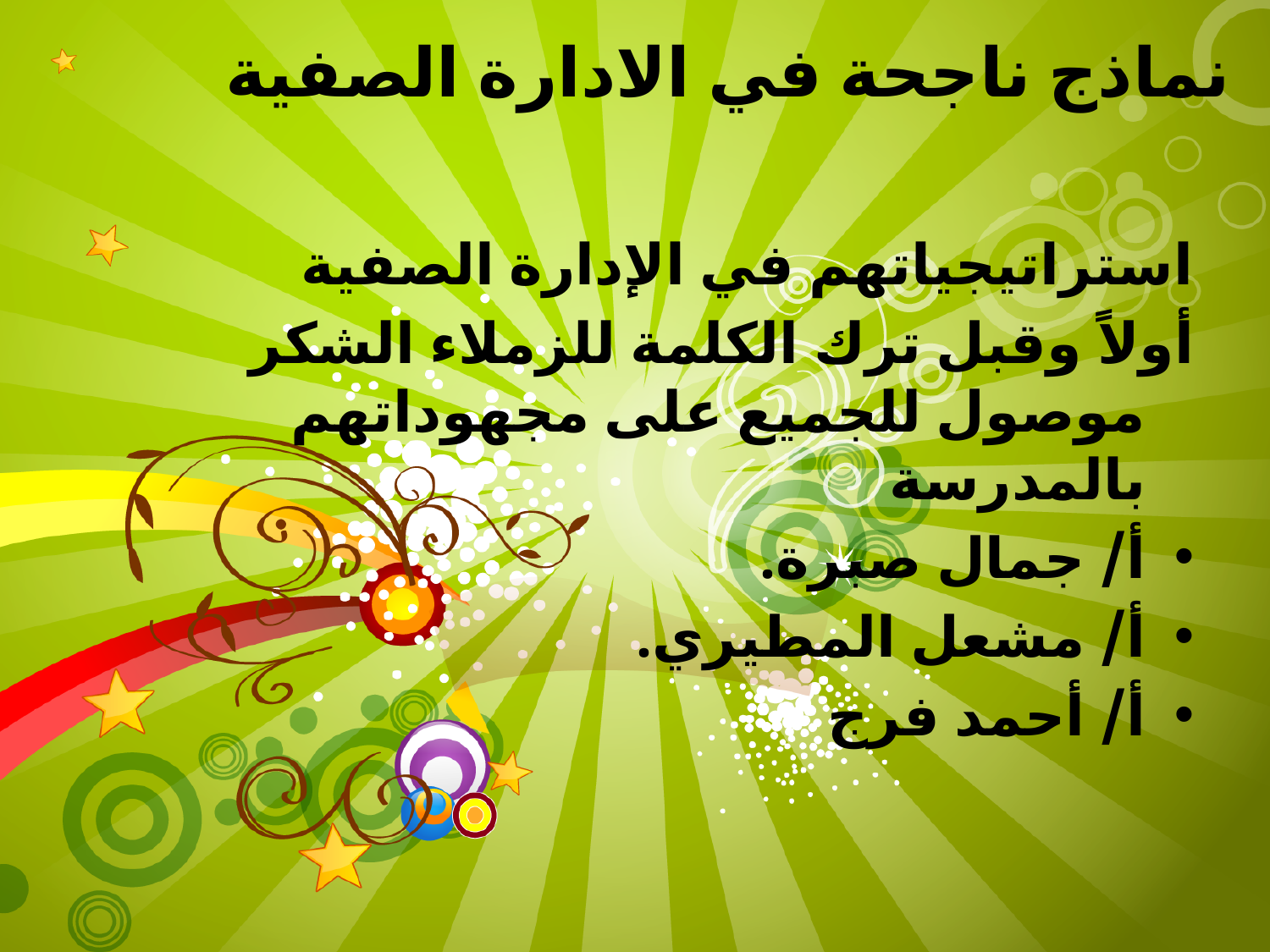

# نماذج ناجحة في الادارة الصفية
استراتيجياتهم في الإدارة الصفية
أولاً وقبل ترك الكلمة للزملاء الشكر موصول للجميع على مجهوداتهم بالمدرسة
أ/ جمال صبرة.
أ/ مشعل المطيري.
أ/ أحمد فرج